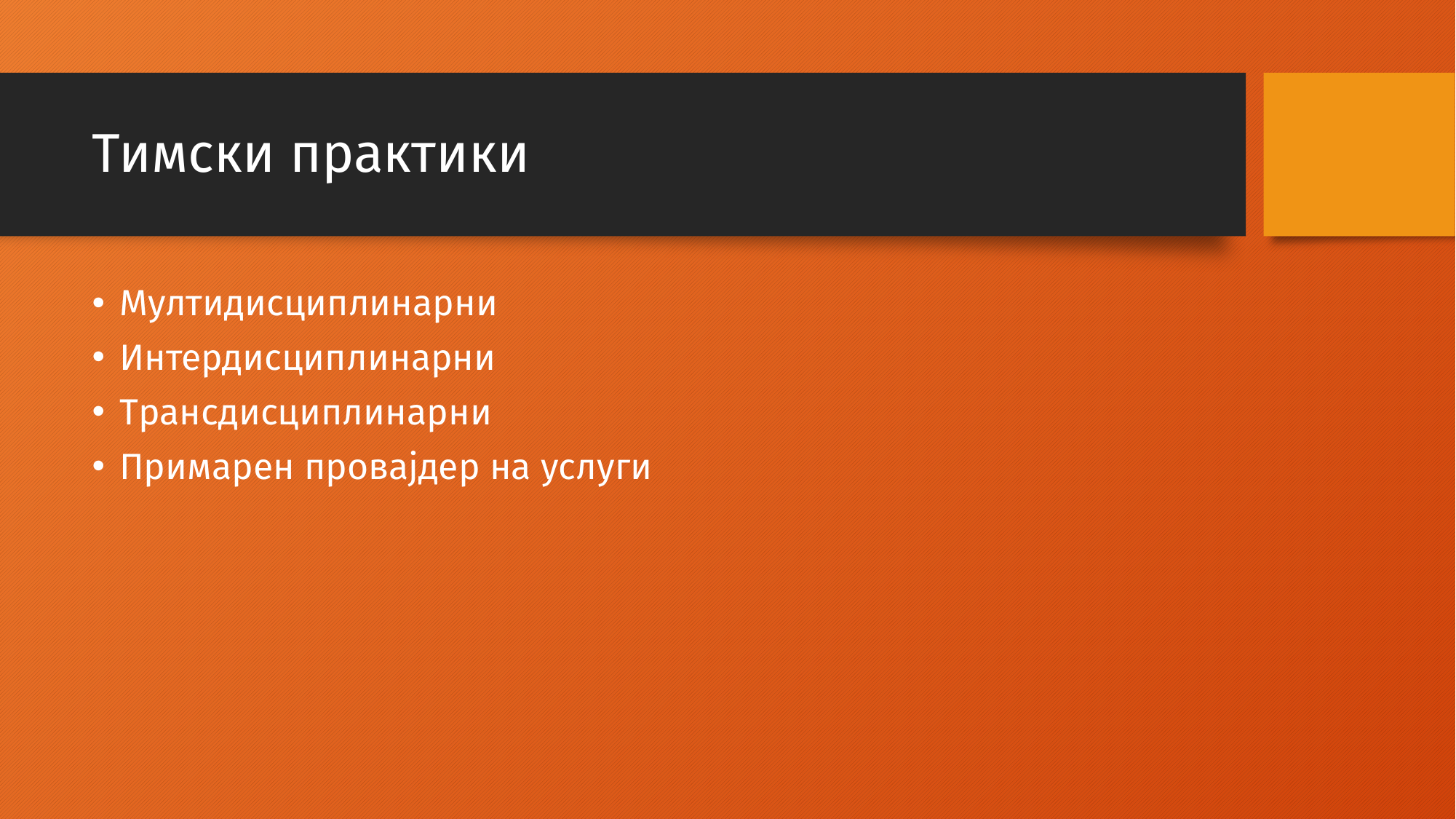

# Тимски практики
Мултидисциплинарни
Интердисциплинарни
Трансдисциплинарни
Примарен провајдер на услуги